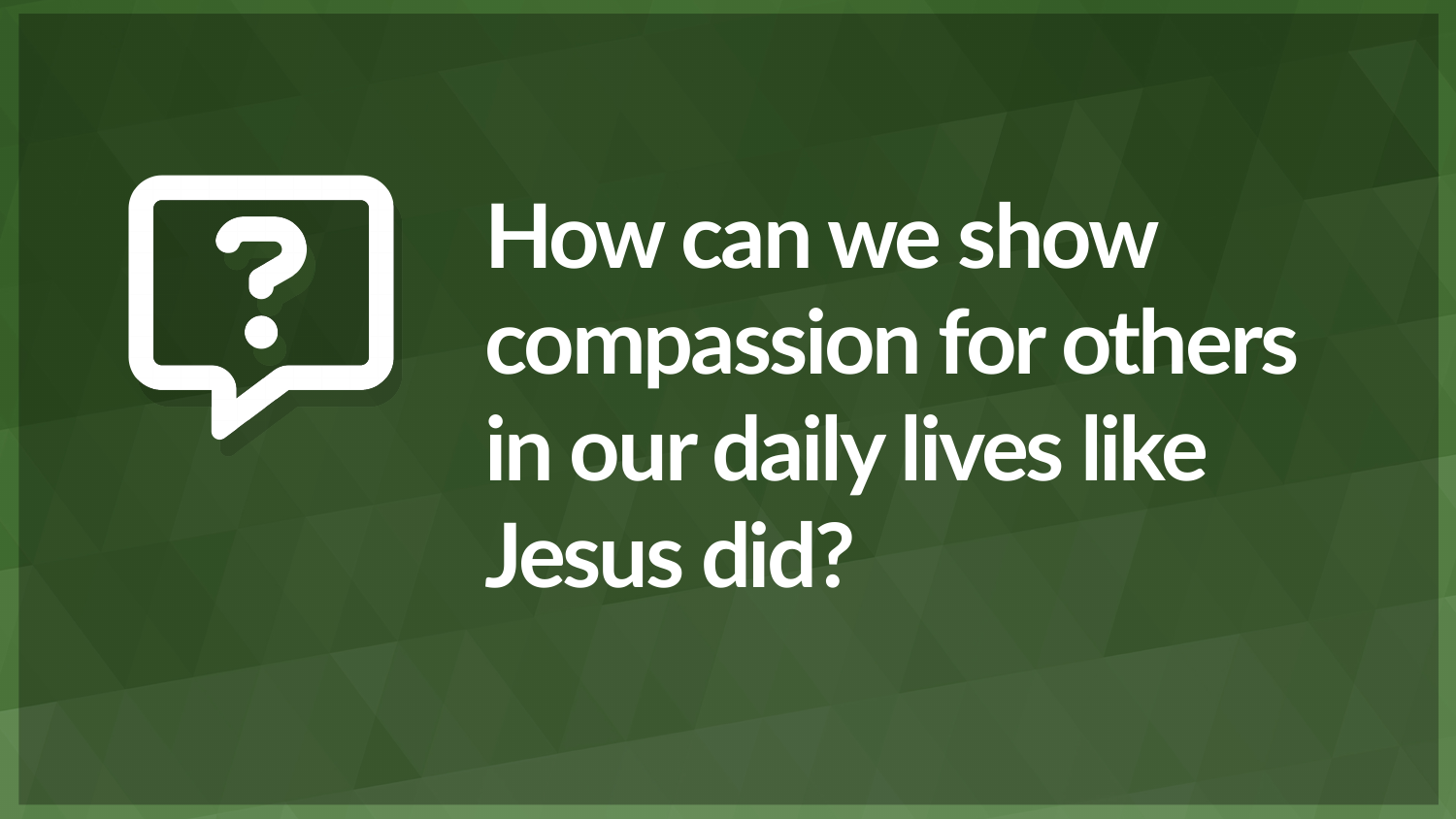

# How can we show compassion for others in our daily lives like Jesus did?